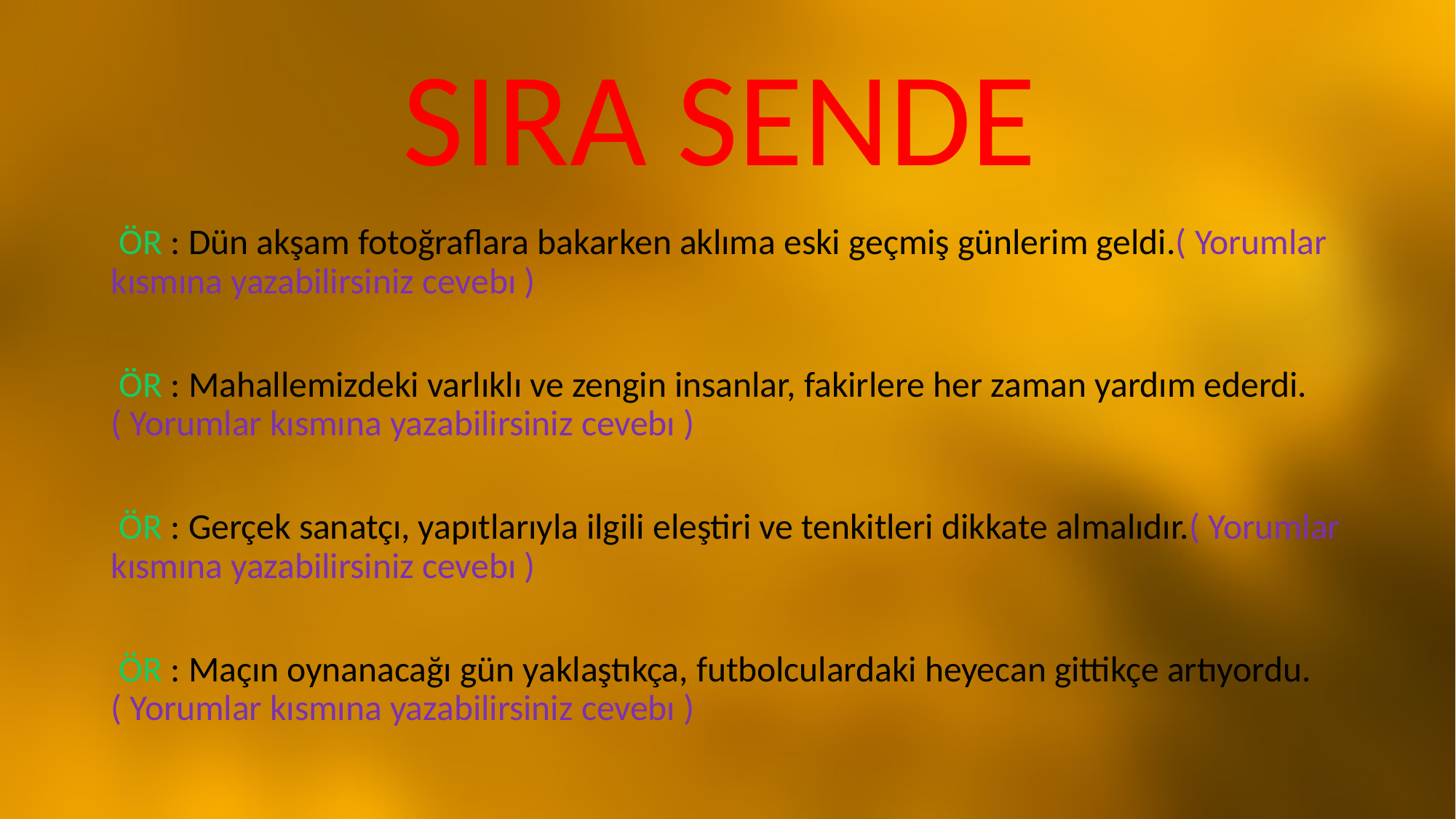

# SIRA SENDE
 ÖR : Dün akşam fotoğraflara bakarken aklıma eski geçmiş günlerim geldi.( Yorumlar kısmına yazabilirsiniz cevebı )

 ÖR : Mahallemizdeki varlıklı ve zengin insanlar, fakirlere her zaman yardım ederdi.( Yorumlar kısmına yazabilirsiniz cevebı )

 ÖR : Gerçek sanatçı, yapıtlarıyla ilgili eleştiri ve tenkitleri dikkate almalıdır.( Yorumlar kısmına yazabilirsiniz cevebı )

 ÖR : Maçın oynanacağı gün yaklaştıkça, futbolculardaki heyecan gittikçe artıyordu.( Yorumlar kısmına yazabilirsiniz cevebı )